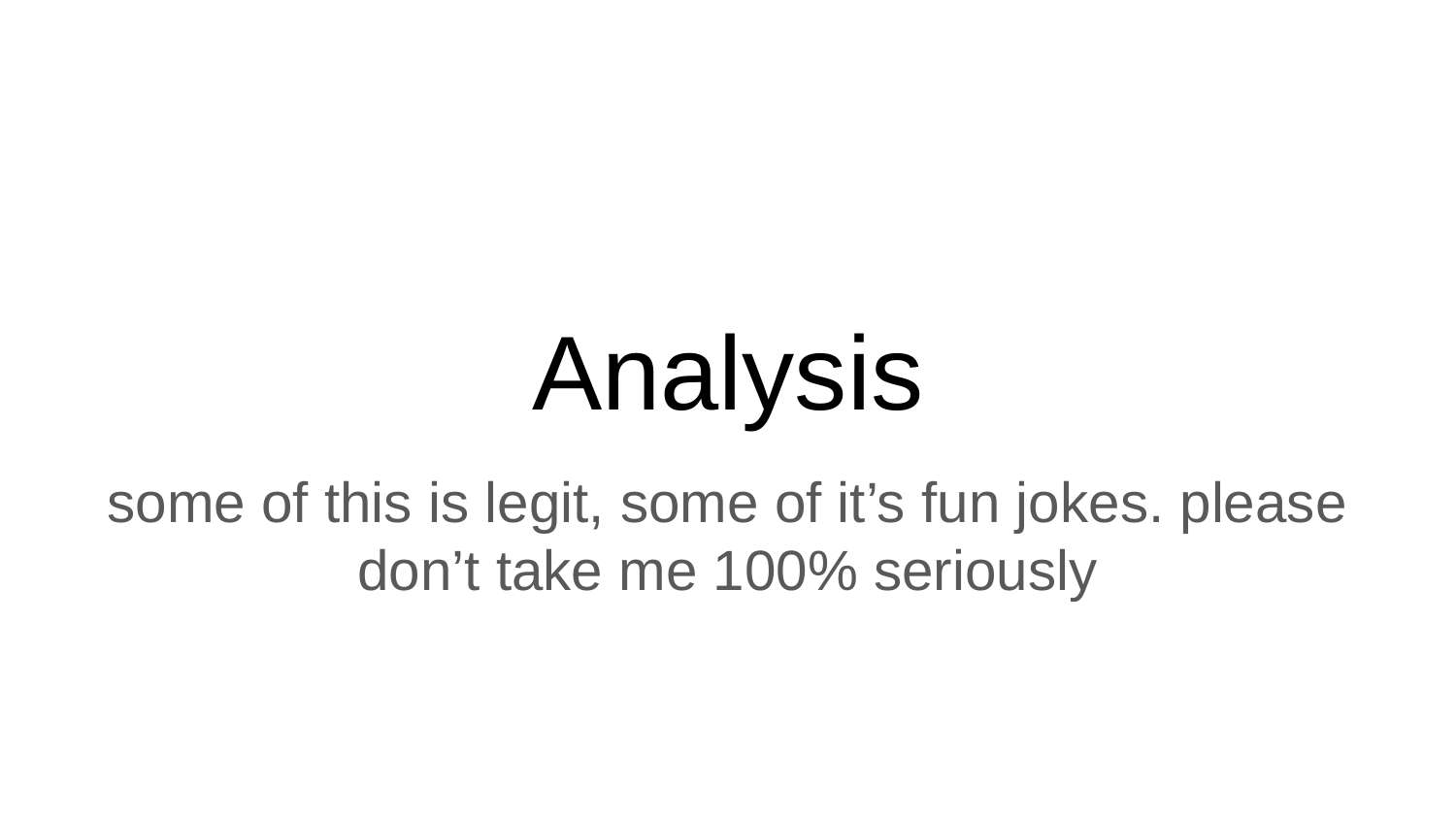

# Analysis
some of this is legit, some of it’s fun jokes. please don’t take me 100% seriously